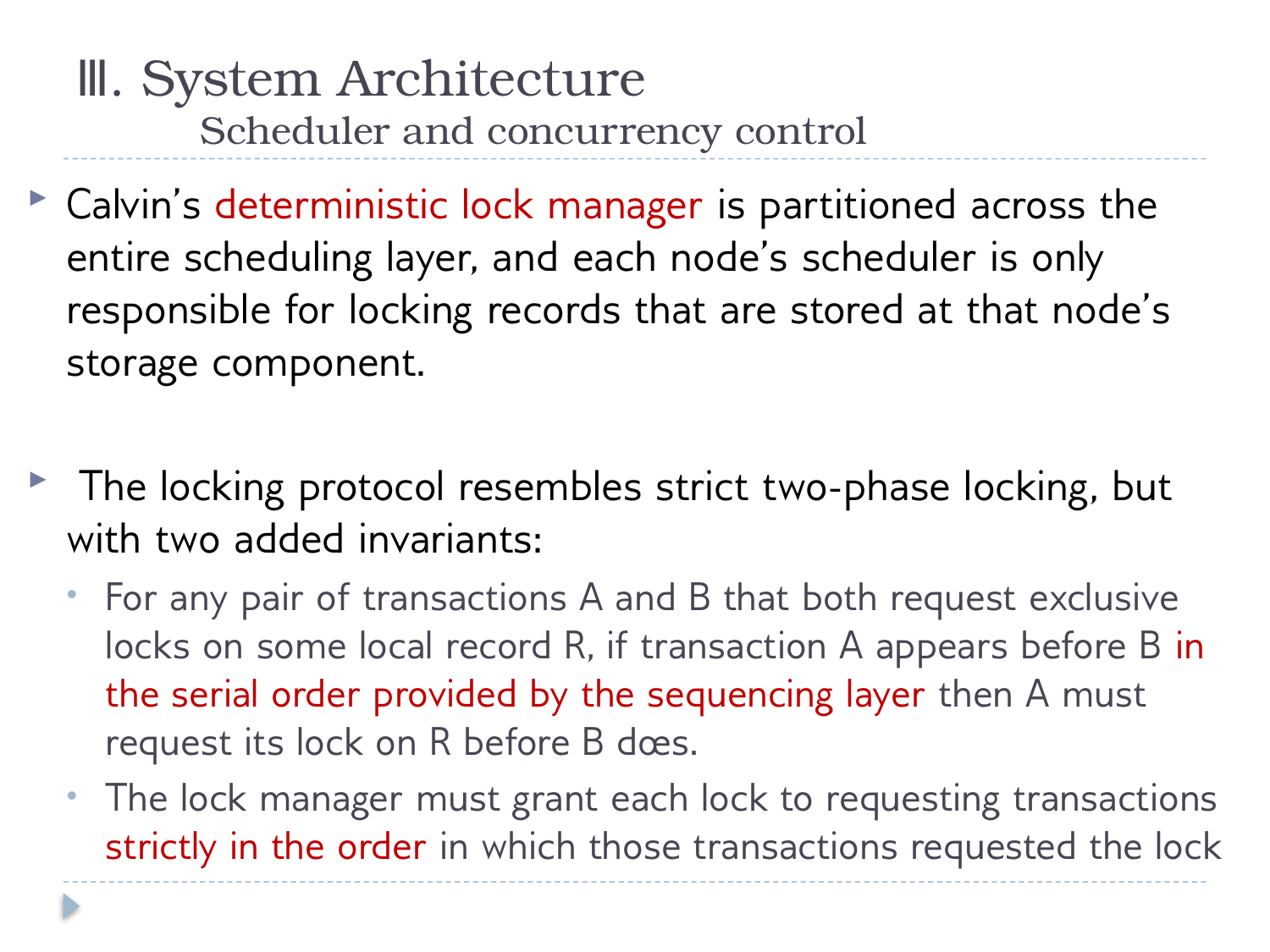

# Ⅲ. System Architecture Scheduler and concurrency control
Calvin’s deterministic lock manager is partitioned across the entire scheduling layer, and each node’s scheduler is only responsible for locking records that are stored at that node’s storage component.

 The locking protocol resembles strict two-phase locking, but with two added invariants:
For any pair of transactions A and B that both request exclusive locks on some local record R, if transaction A appears before B in the serial order provided by the sequencing layer then A must request its lock on R before B does.
The lock manager must grant each lock to requesting transactions strictly in the order in which those transactions requested the lock